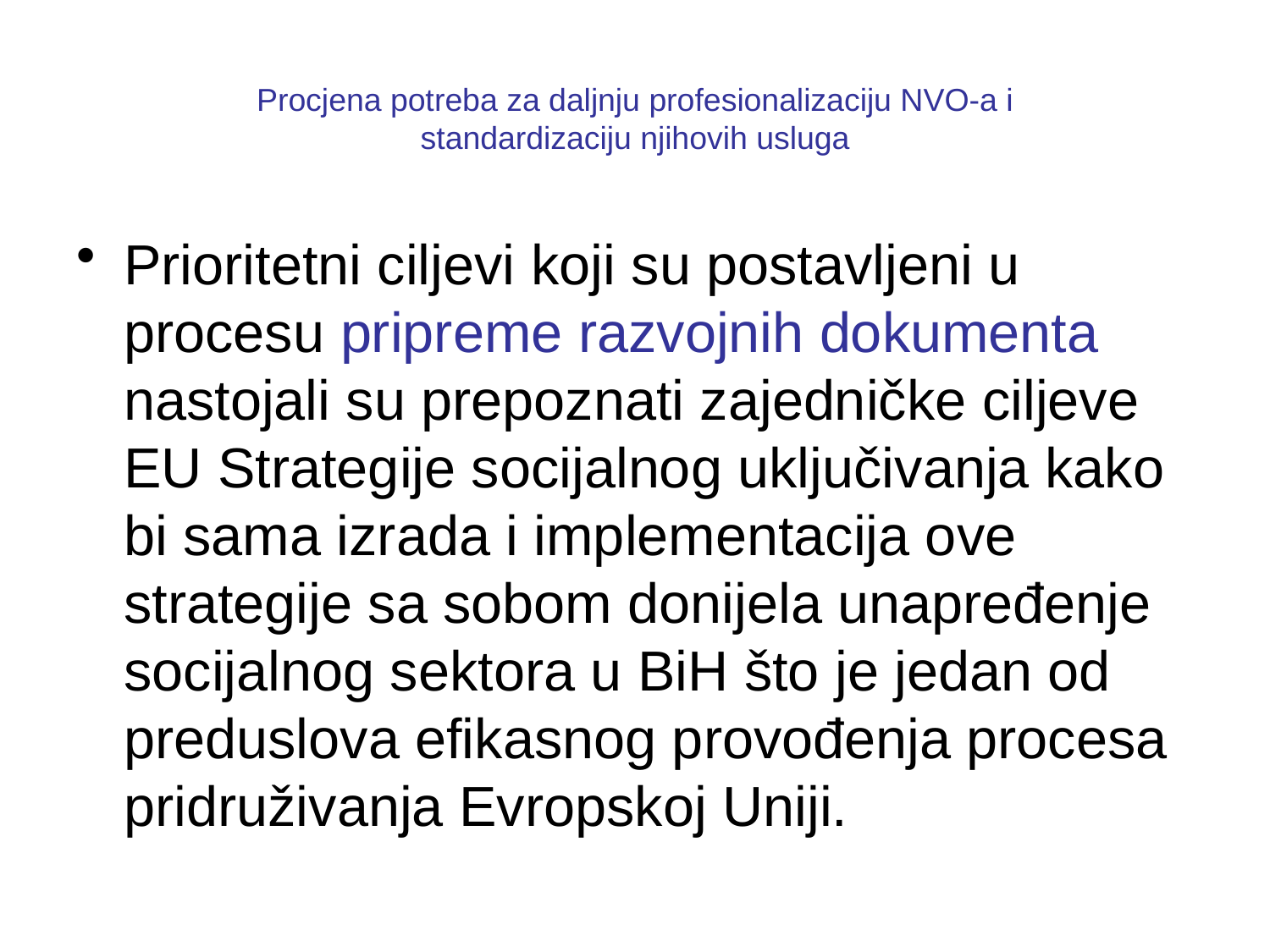

# Procjena potreba za daljnju profesionalizaciju NVO-a i standardizaciju njihovih usluga
Prioritetni ciljevi koji su postavljeni u procesu pripreme razvojnih dokumenta nastojali su prepoznati zajedničke ciljeve EU Strategije socijalnog uključivanja kako bi sama izrada i implementacija ove strategije sa sobom donijela unapređenje socijalnog sektora u BiH što je jedan od preduslova efikasnog provođenja procesa pridruživanja Evropskoj Uniji.